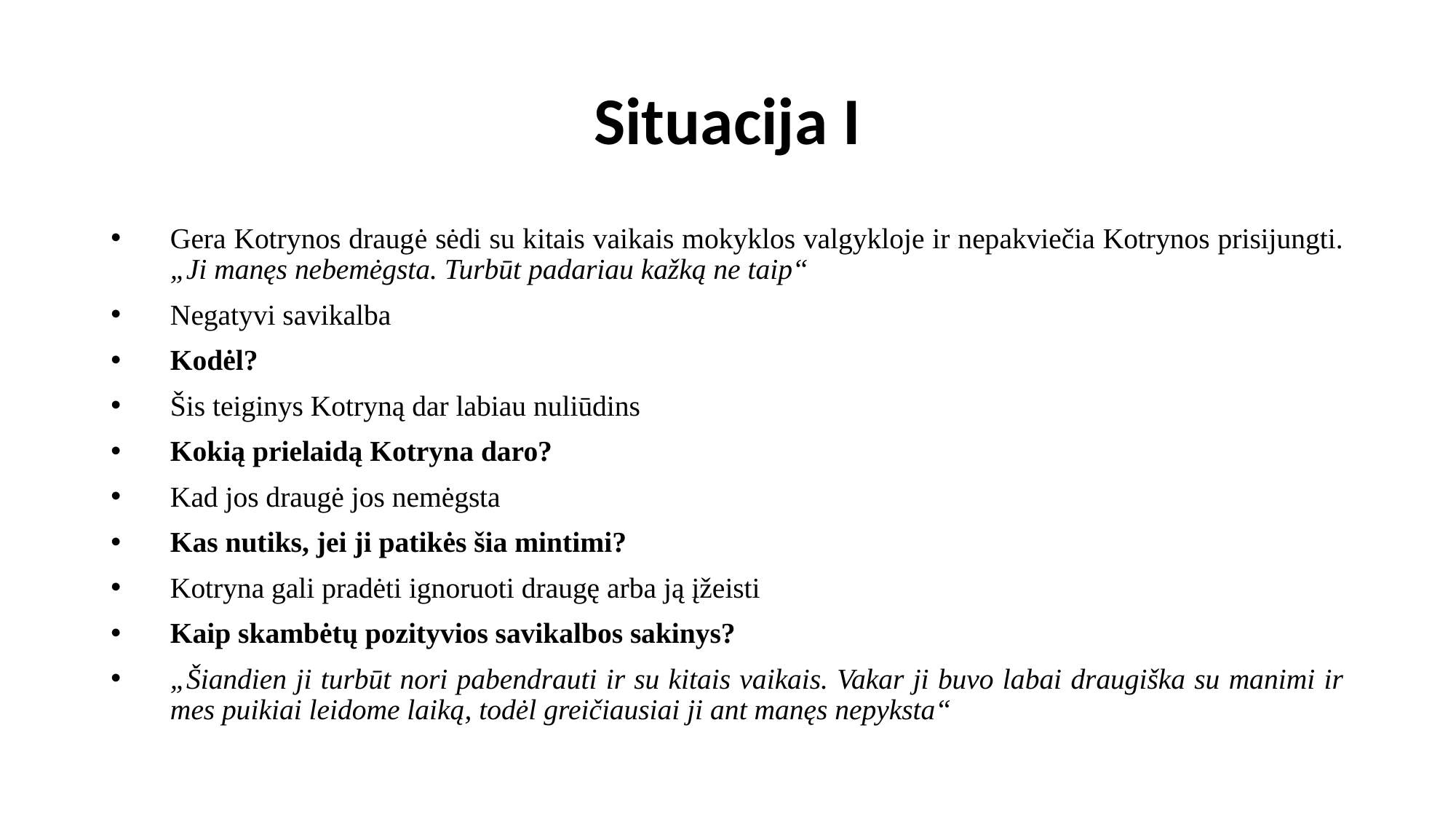

# Situacija I
Gera Kotrynos draugė sėdi su kitais vaikais mokyklos valgykloje ir nepakviečia Kotrynos prisijungti. „Ji manęs nebemėgsta. Turbūt padariau kažką ne taip“
Negatyvi savikalba
Kodėl?
Šis teiginys Kotryną dar labiau nuliūdins
Kokią prielaidą Kotryna daro?
Kad jos draugė jos nemėgsta
Kas nutiks, jei ji patikės šia mintimi?
Kotryna gali pradėti ignoruoti draugę arba ją įžeisti
Kaip skambėtų pozityvios savikalbos sakinys?
„Šiandien ji turbūt nori pabendrauti ir su kitais vaikais. Vakar ji buvo labai draugiška su manimi ir mes puikiai leidome laiką, todėl greičiausiai ji ant manęs nepyksta“